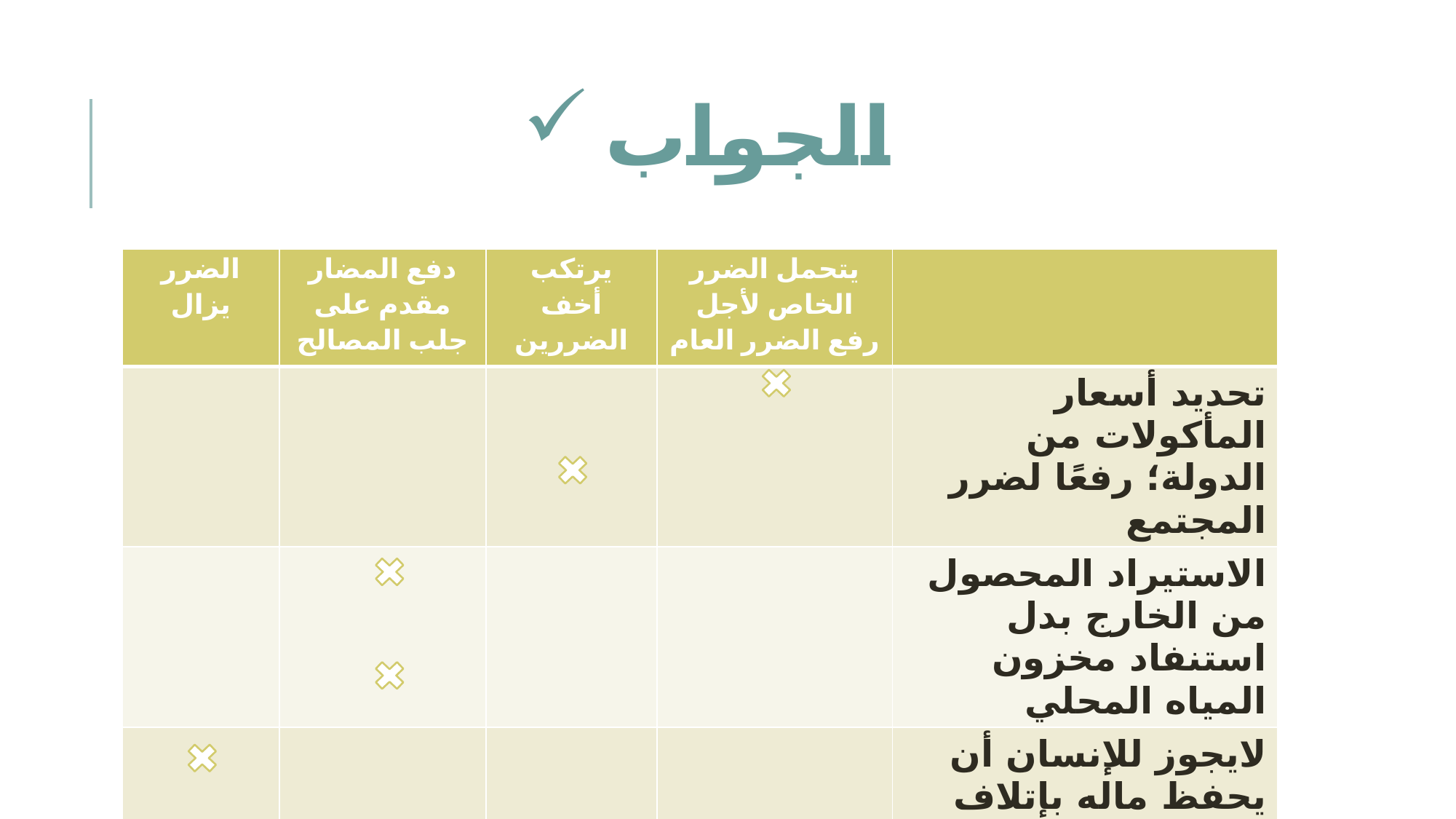

# الجواب
| الضرر يزال | دفع المضار مقدم على جلب المصالح | يرتكب أخف الضررين | يتحمل الضرر الخاص لأجل رفع الضرر العام |  |
| --- | --- | --- | --- | --- |
|  |  |  |  | تحديد أسعار المأكولات من الدولة؛ رفعًا لضرر المجتمع |
|  |  |  |  | الاستيراد المحصول من الخارج بدل استنفاد مخزون المياه المحلي |
|  |  |  |  | لايجوز للإنسان أن يحفظ ماله بإتلاف مال غيره |
|  |  |  |  | منع التجارة في الخمور بالرغم أن فيها أرباحاً |
|  |  |  |  | للرجل رد المبيع بالعيب |